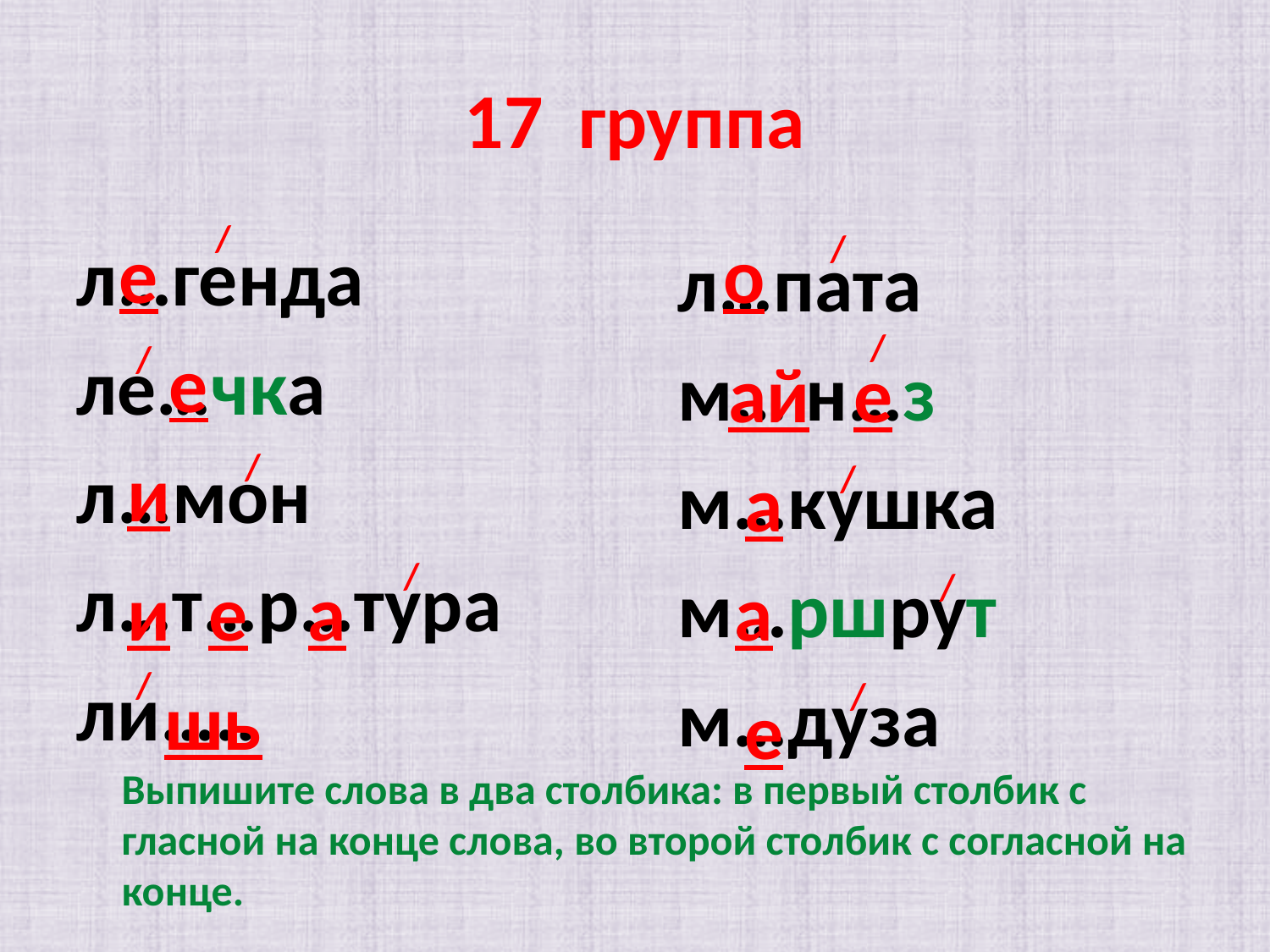

# 17  группа
/
/
л…генда
ле…чка
л…мон
л…т…р…тура
ли…..
е
л…пата
м… н…з
м…кушка
м…ршрут
м…дуза
о
/
/
е
ай
е
/
и
/
а
/
/
и
е
а
а
/
/
шь
е
Выпишите слова в два столбика: в первый столбик с гласной на конце слова, во второй столбик с согласной на конце.